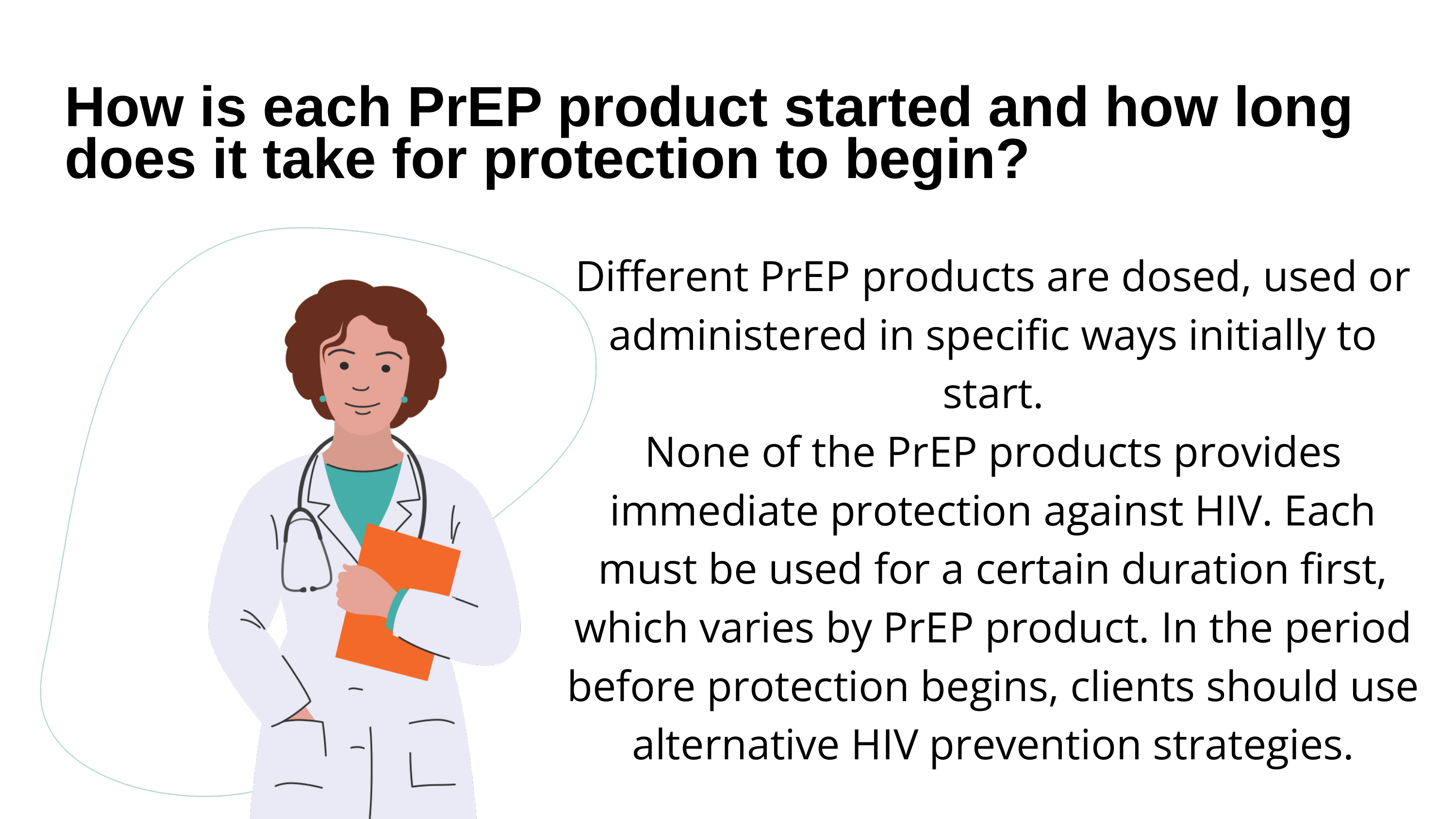

How is each PrEP product started and how long does it take for protection to begin?

Different PrEP products are dosed, used or administered in specific ways initially to start.
None of the PrEP products provides immediate protection against HIV. Each must be used for a certain duration first, which varies by PrEP product. In the period before protection begins, clients should use alternative HIV prevention strategies.